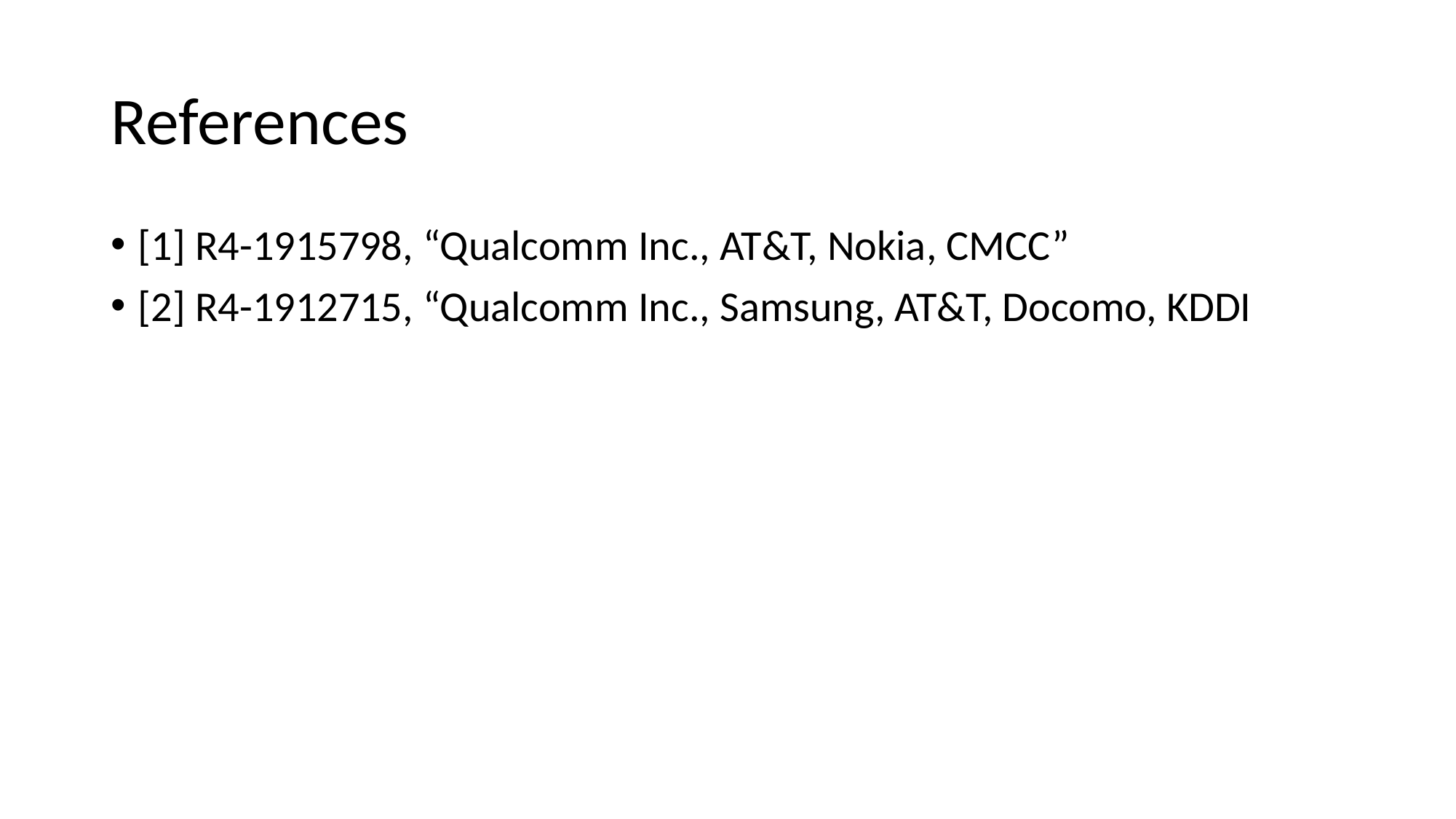

# References
[1] R4-1915798, “Qualcomm Inc., AT&T, Nokia, CMCC”
[2] R4-1912715, “Qualcomm Inc., Samsung, AT&T, Docomo, KDDI